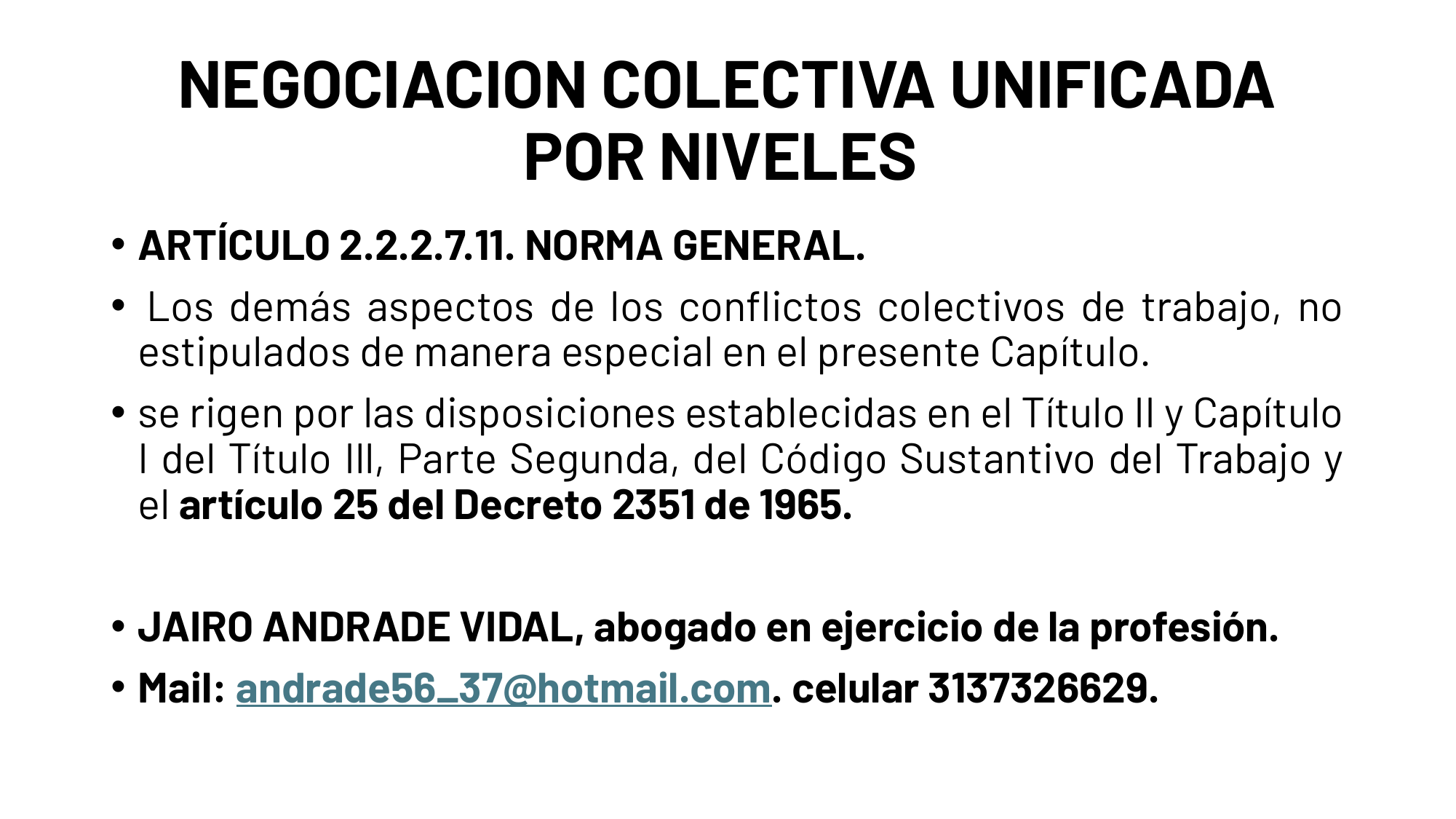

# NEGOCIACION COLECTIVA UNIFICADA POR NIVELES
ARTÍCULO 2.2.2.7.11. NORMA GENERAL.
 Los demás aspectos de los conflictos colectivos de trabajo, no estipulados de manera especial en el presente Capítulo.
se rigen por las disposiciones establecidas en el Título II y Capítulo I del Título Ill, Parte Segunda, del Código Sustantivo del Trabajo y el artículo 25 del Decreto 2351 de 1965.

JAIRO ANDRADE VIDAL, abogado en ejercicio de la profesión.
Mail: andrade56_37@hotmail.com. celular 3137326629.